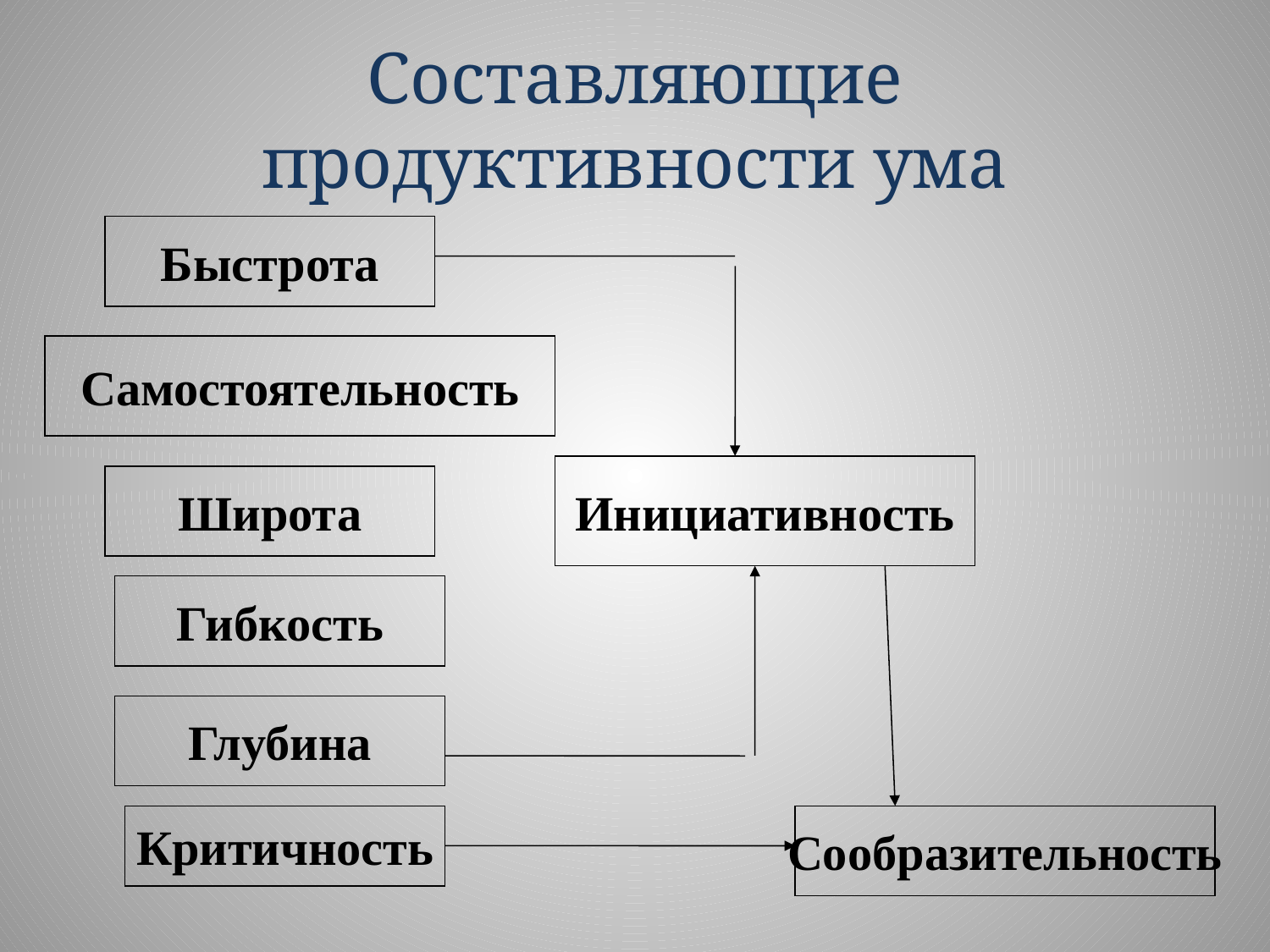

Составляющие продуктивности ума
Быстрота

Самостоятельность
Инициативность
Широта

Гибкость
Глубина

Критичность
Сообразительность